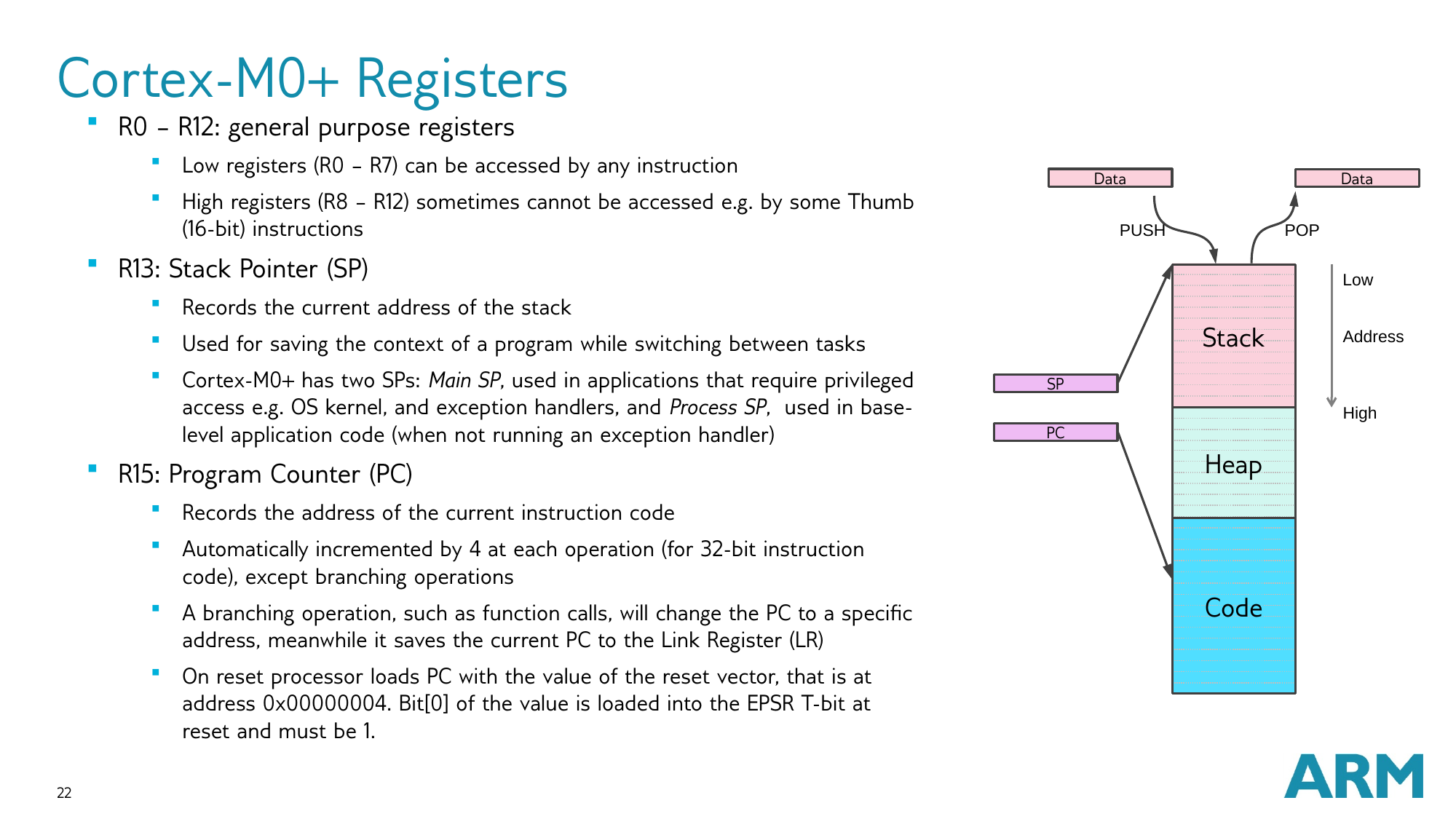

# Cortex-M0+ Registers
R0 – R12: general purpose registers
Low registers (R0 – R7) can be accessed by any instruction
High registers (R8 – R12) sometimes cannot be accessed e.g. by some Thumb (16-bit) instructions
R13: Stack Pointer (SP)
Records the current address of the stack
Used for saving the context of a program while switching between tasks
Cortex-M0+ has two SPs: Main SP, used in applications that require privileged access e.g. OS kernel, and exception handlers, and Process SP,  used in base-level application code (when not running an exception handler)
R15: Program Counter (PC)
Records the address of the current instruction code
Automatically incremented by 4 at each operation (for 32-bit instruction code), except branching operations
A branching operation, such as function calls, will change the PC to a specific address, meanwhile it saves the current PC to the Link Register (LR)
On reset processor loads PC with the value of the reset vector, that is at address 0x00000004. Bit[0] of the value is loaded into the EPSR T-bit at reset and must be 1.

Data
Data
PUSH
POP

Low
Stack
Address
SP
High
Heap

PC

Code